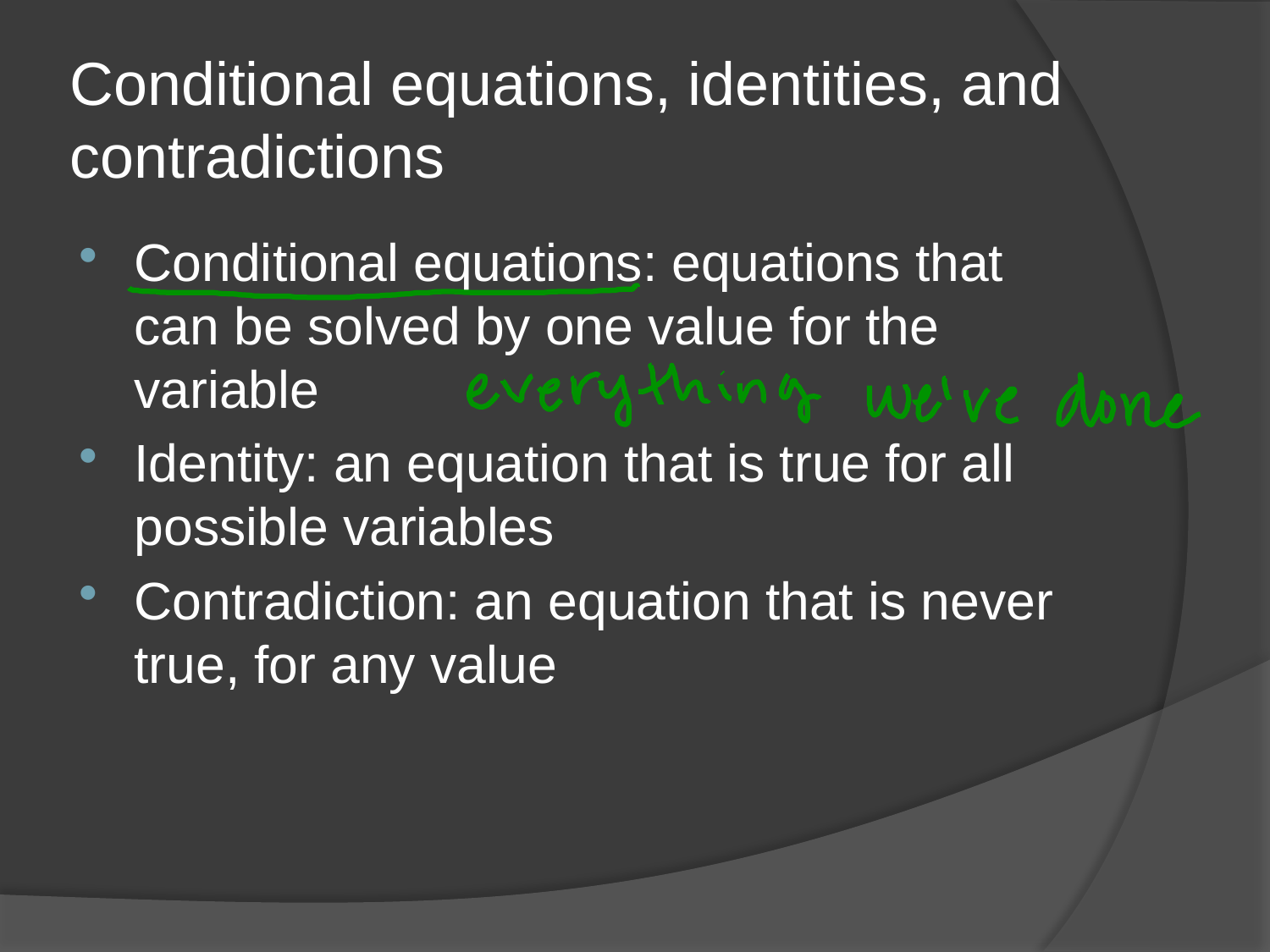

# Conditional equations, identities, and contradictions
Conditional equations: equations that can be solved by one value for the variable
Identity: an equation that is true for all possible variables
Contradiction: an equation that is never true, for any value